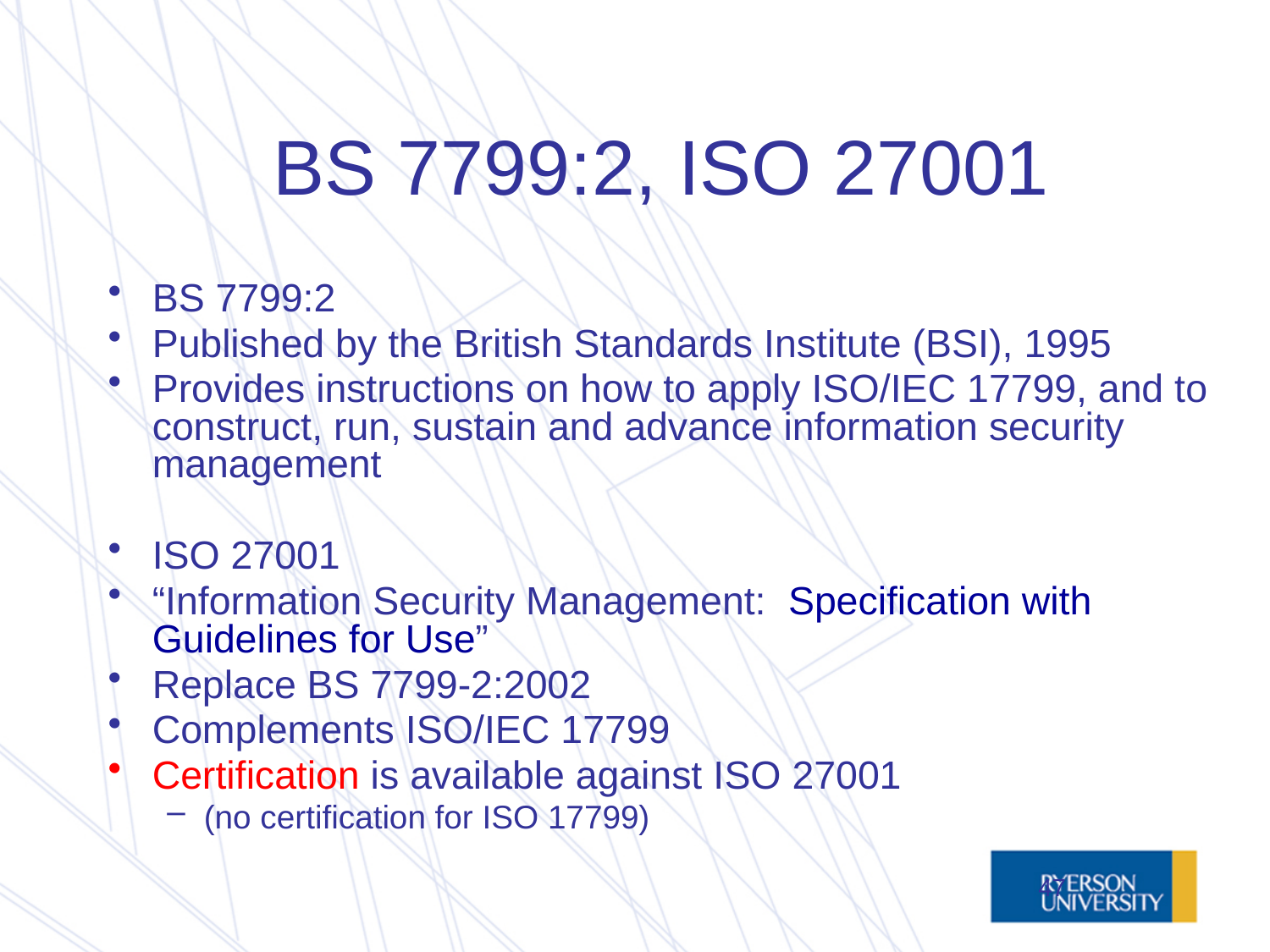

# BS 7799:2, ISO 27001
BS 7799:2
Published by the British Standards Institute (BSI), 1995
Provides instructions on how to apply ISO/IEC 17799, and to construct, run, sustain and advance information security management

ISO 27001
“Information Security Management:  Specification with Guidelines for Use”
Replace BS 7799-2:2002
Complements ISO/IEC 17799
Certification is available against ISO 27001
(no certification for ISO 17799)
47